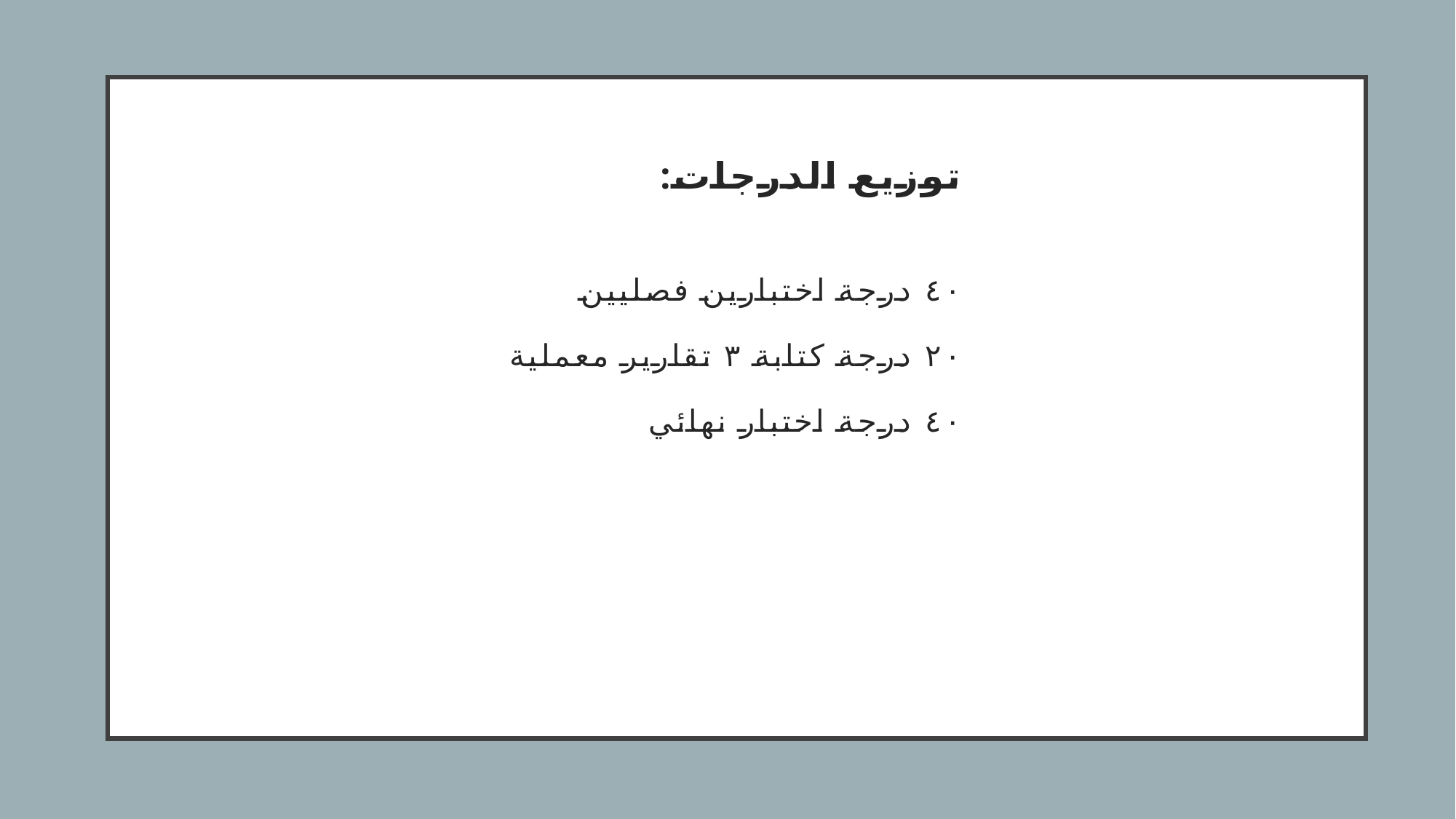

# توزيع الدرجات: ٤٠ درجة اختبارين فصليين ٢٠ درجة كتابة ٣ تقارير معملية ٤٠ درجة اختبار نهائي